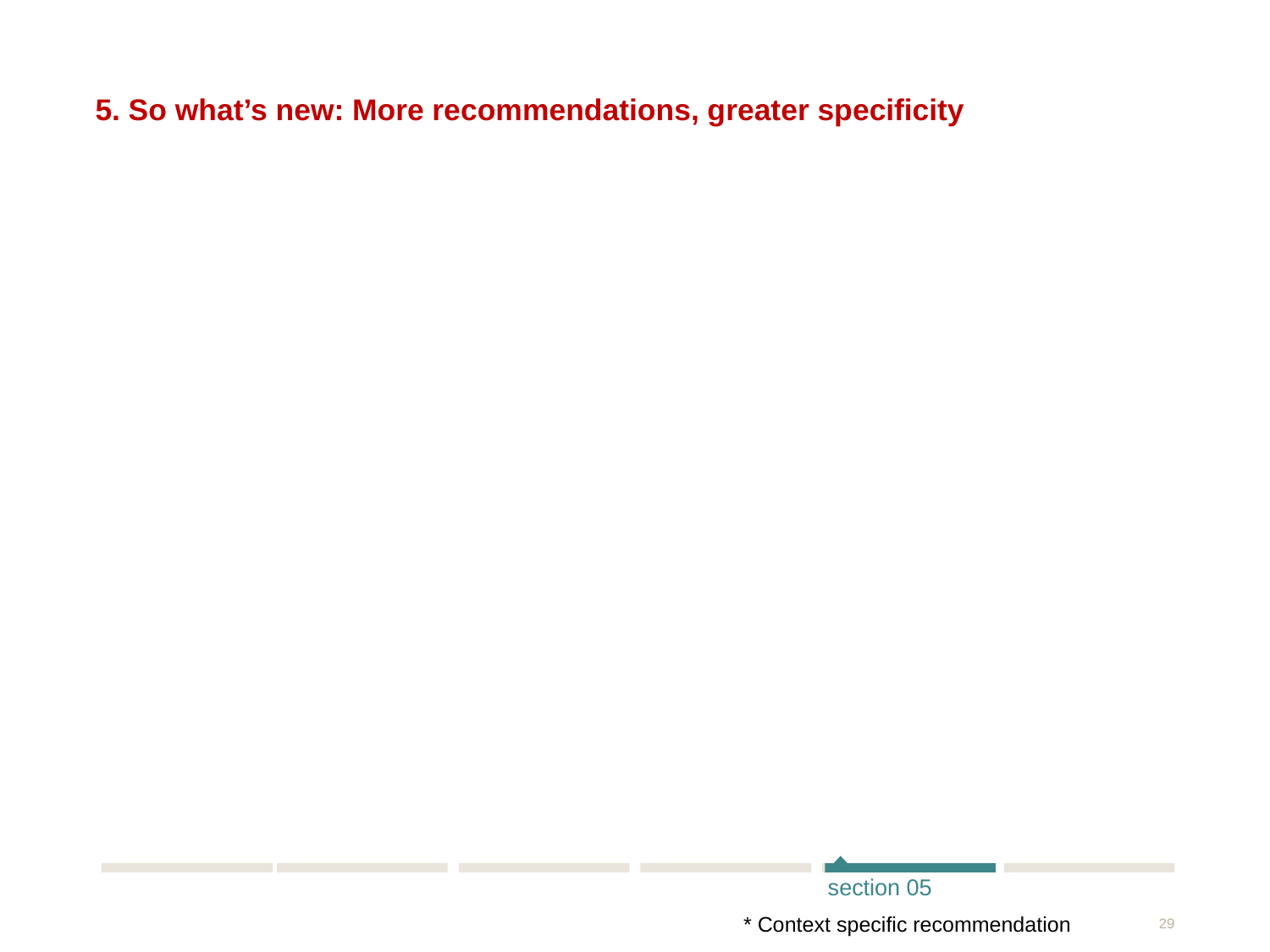

5. So what’s new: More recommendations, greater specificity

| 2012 | 2018 |
| --- | --- |
| The use of uterotonics for the prevention of PPH during the third stage of labour is recommended for all births Oxytocin is recommended for prevention of PPH in CS. | The use of an effective uterotonic for the prevention of PPH during the third stage of labour is recommended for all births. To effectively prevent PPH, only one of the following uterotonics should be used: oxytocin, carbetocin\*, misoprostol, Ergometrine/ methylergometrine\* or fixed-dose combination of oxytocin and ergometrine\*. |
| Oxytocin is the recommended uterotonic drug for the prevention of PPH. | In settings where multiple uterotonic options are available, oxytocin (10 IU, IM/IV) is the recommended uterotonic agent for the prevention of PPH for all births. |
| In settings where oxytocin is unavailable, the use of other injectable uterotonics (if appropriate ergometrine/methylergometrine or fixed-dose combination of oxytocin and ergometrine) or oral misoprostol is recommended. | In settings where oxytocin is unavailable (or its quality cannot be guaranteed), the use of other injectable uterotonics (carbetocin\*, or if appropriate ergometrine/methylergometrine( or fixed-dose combination of oxytocin and ergometrine\*) or oral misoprostol is recommended for the prevention of PPH. |
| In settings where skilled birth attendants are not present and oxytocin is unavailable, misoprostol is recommended. | In settings where skilled health personnel are not present to administer injectable uterotonics, the administration of misoprostol (400 µg or 600 µg PO) by community health care workers and lay health workers is recommended for the prevention of PPH. |

section 05
* Context specific recommendation